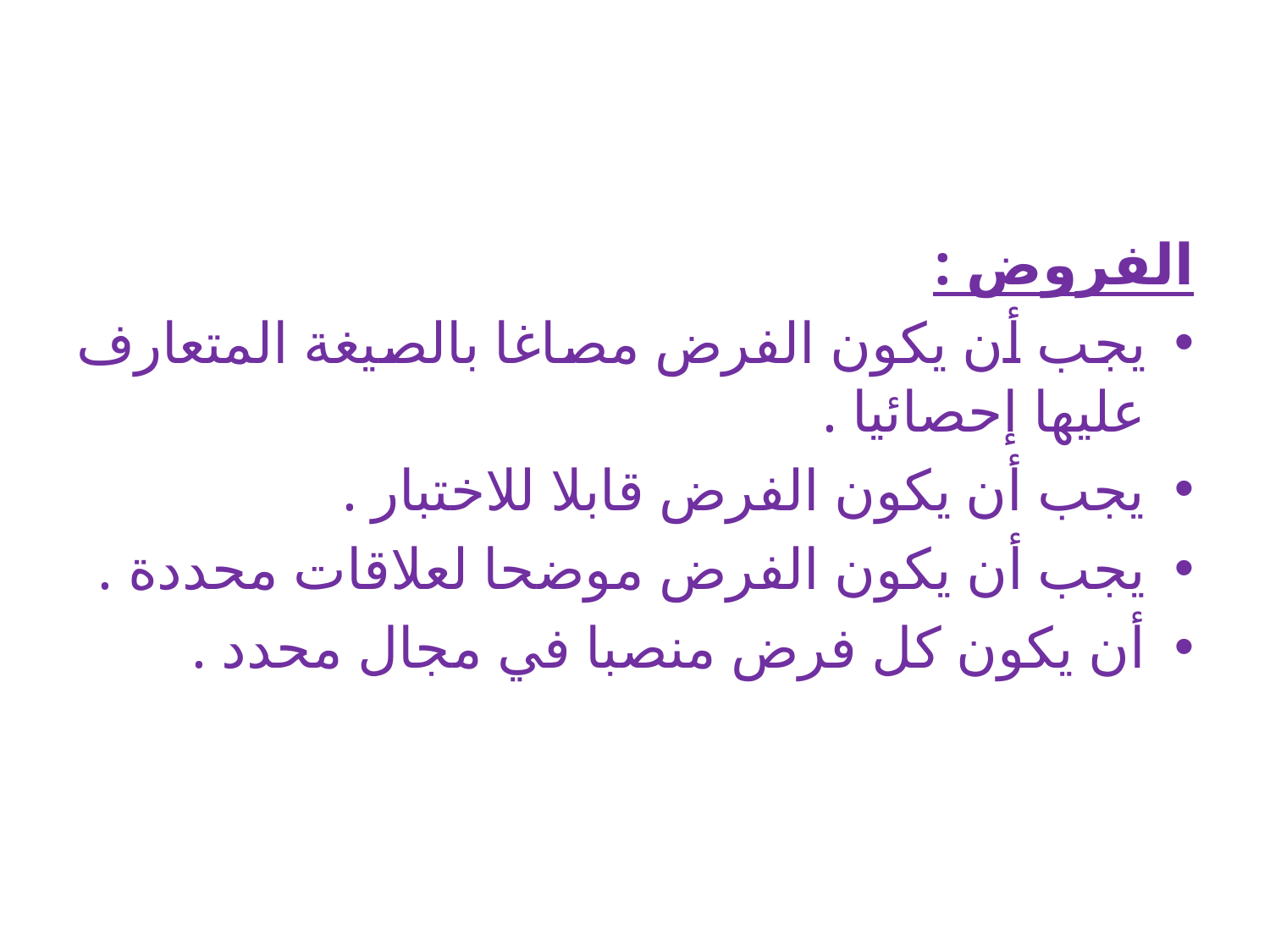

#
الفروض :
يجب أن يكون الفرض مصاغا بالصيغة المتعارف عليها إحصائيا .
يجب أن يكون الفرض قابلا للاختبار .
يجب أن يكون الفرض موضحا لعلاقات محددة .
أن يكون كل فرض منصبا في مجال محدد .